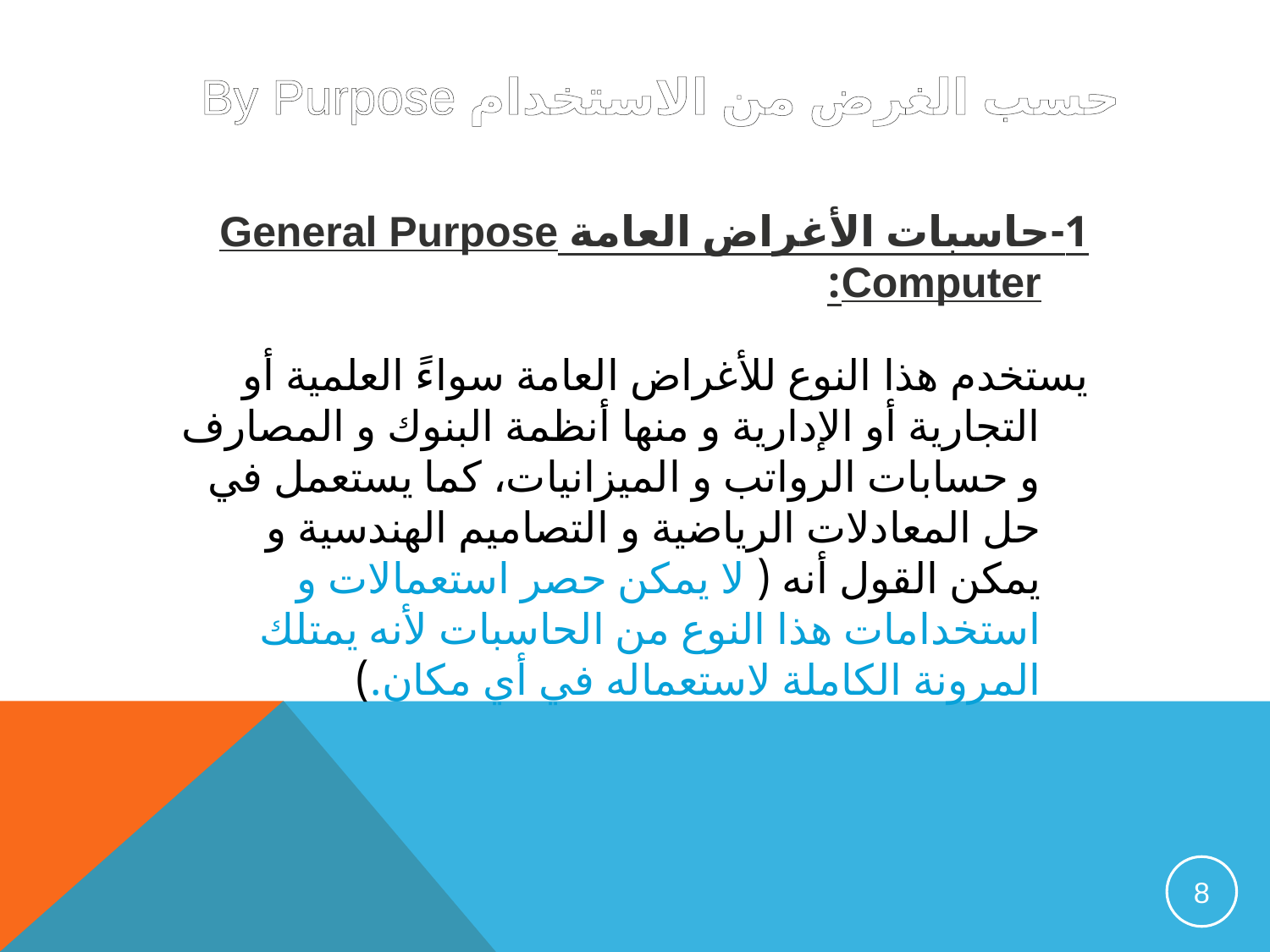

حسب الغرض من الاستخدام By Purpose
1-حاسبات الأغراض العامة General Purpose Computer:

يستخدم هذا النوع للأغراض العامة سواءً العلمية أو التجارية أو الإدارية و منها أنظمة البنوك و المصارف و حسابات الرواتب و الميزانيات، كما يستعمل في حل المعادلات الرياضية و التصاميم الهندسية و يمكن القول أنه ( لا يمكن حصر استعمالات و استخدامات هذا النوع من الحاسبات لأنه يمتلك المرونة الكاملة لاستعماله في أي مكان.)

8